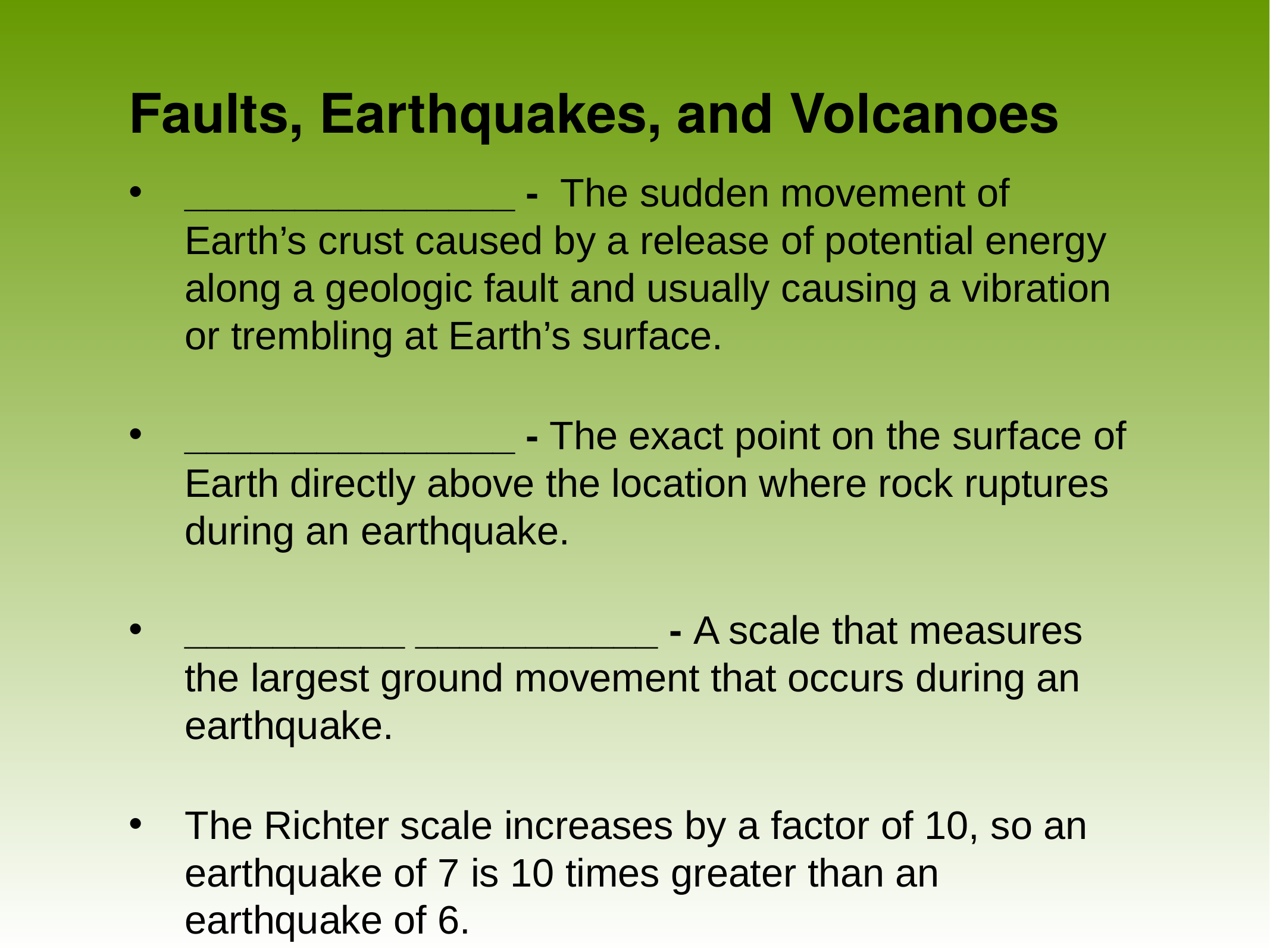

# Faults, Earthquakes, and Volcanoes
_______________ -  The sudden movement of Earth’s crust caused by a release of potential energy along a geologic fault and usually causing a vibration or trembling at Earth’s surface.
_______________ - The exact point on the surface of Earth directly above the location where rock ruptures during an earthquake.
__________ ___________ - A scale that measures the largest ground movement that occurs during an earthquake.
The Richter scale increases by a factor of 10, so an earthquake of 7 is 10 times greater than an earthquake of 6.